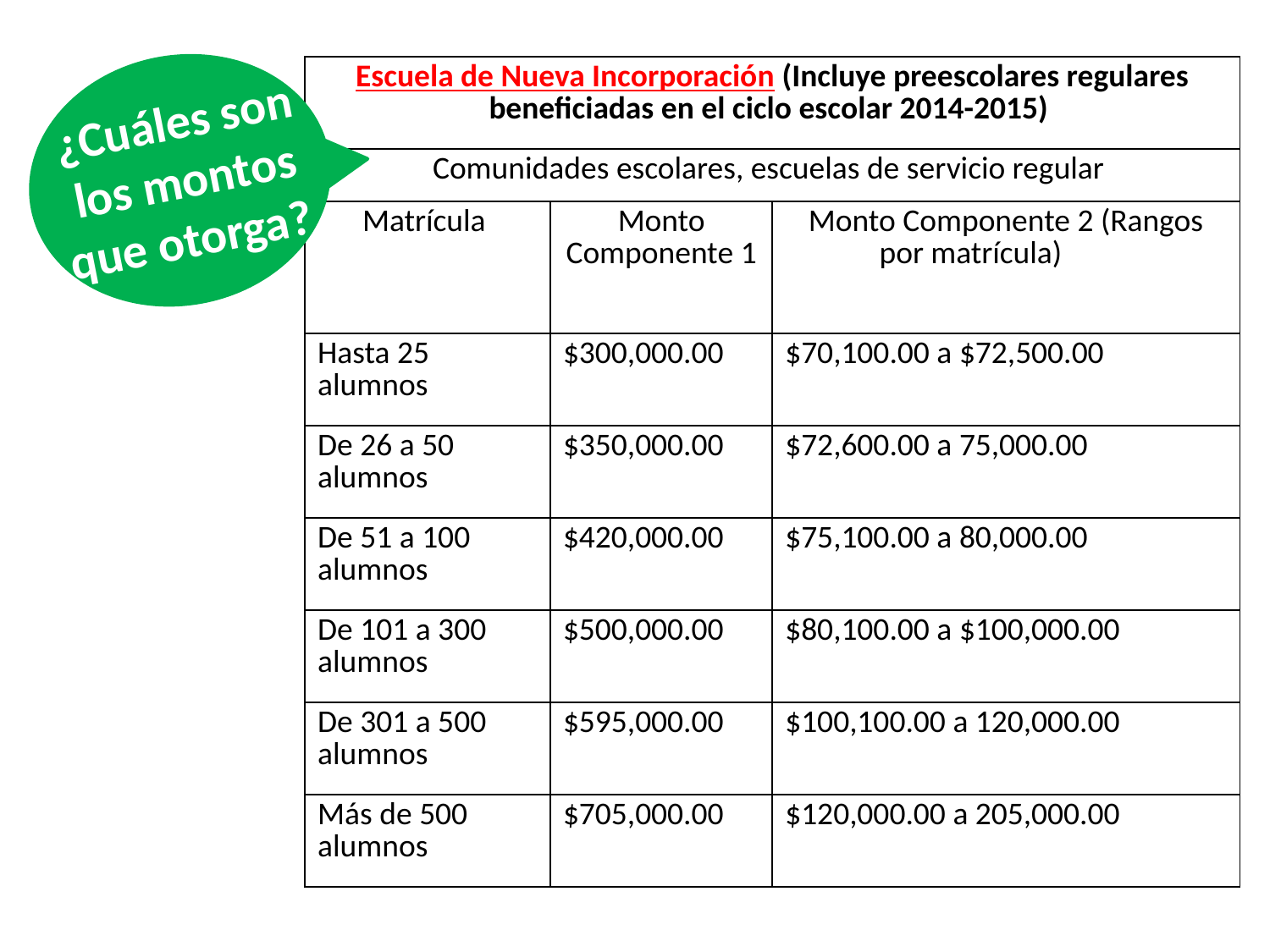

| Escuela de Nueva Incorporación (Incluye preescolares regulares beneficiadas en el ciclo escolar 2014-2015) |  |  |
| --- | --- | --- |
| Comunidades escolares, escuelas de servicio regular |  |  |
| Matrícula | Monto Componente 1 | Monto Componente 2 (Rangos por matrícula) |
| Hasta 25 alumnos | $300,000.00 | $70,100.00 a $72,500.00 |
| De 26 a 50 alumnos | $350,000.00 | $72,600.00 a 75,000.00 |
| De 51 a 100 alumnos | $420,000.00 | $75,100.00 a 80,000.00 |
| De 101 a 300 alumnos | $500,000.00 | $80,100.00 a $100,000.00 |
| De 301 a 500 alumnos | $595,000.00 | $100,100.00 a 120,000.00 |
| Más de 500 alumnos | $705,000.00 | $120,000.00 a 205,000.00 |

¿Cuáles son los montos que otorga?